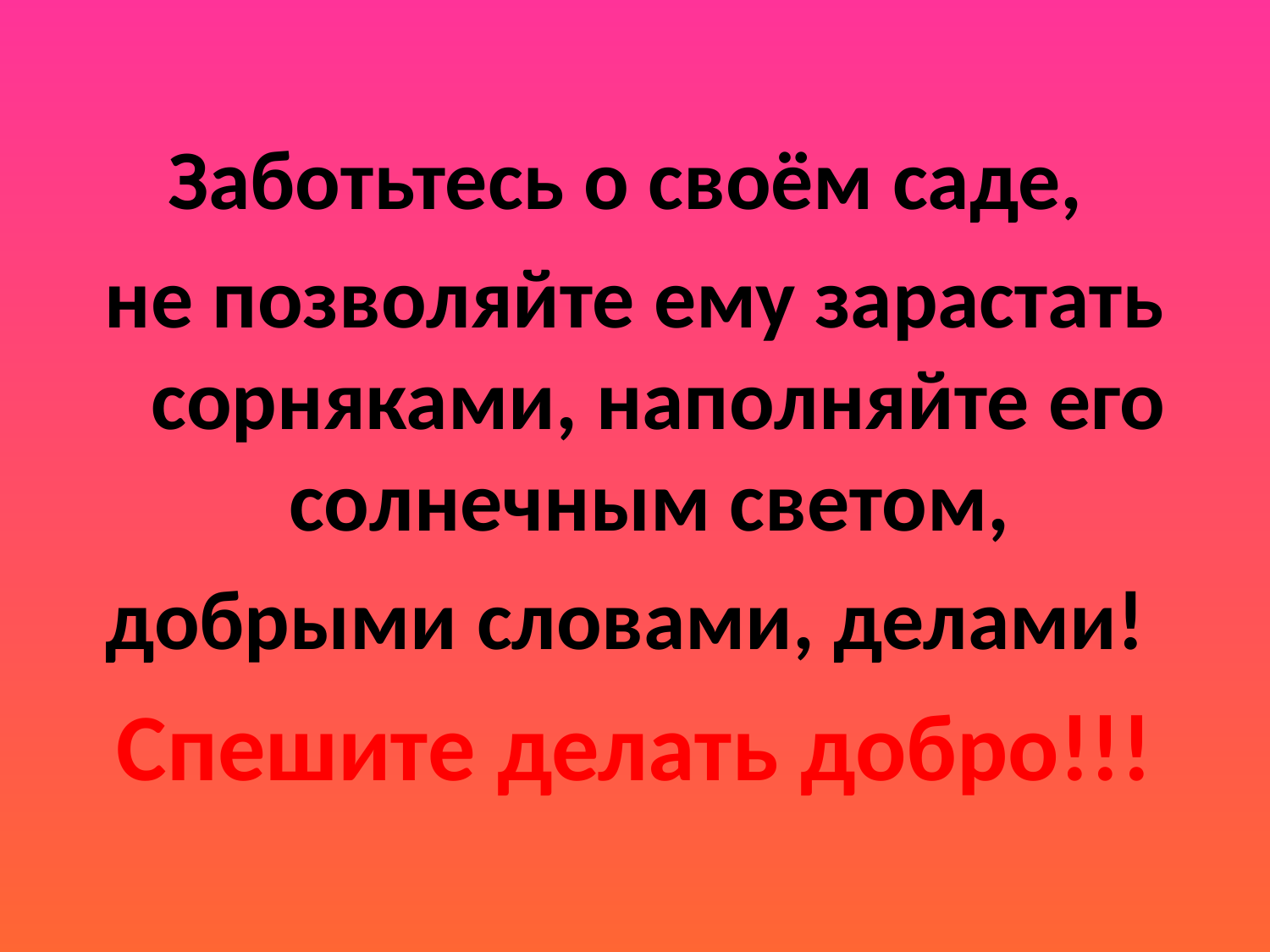

Заботьтесь о своём саде,
не позволяйте ему зарастать сорняками, наполняйте его солнечным светом,
добрыми словами, делами!
Спешите делать добро!!!